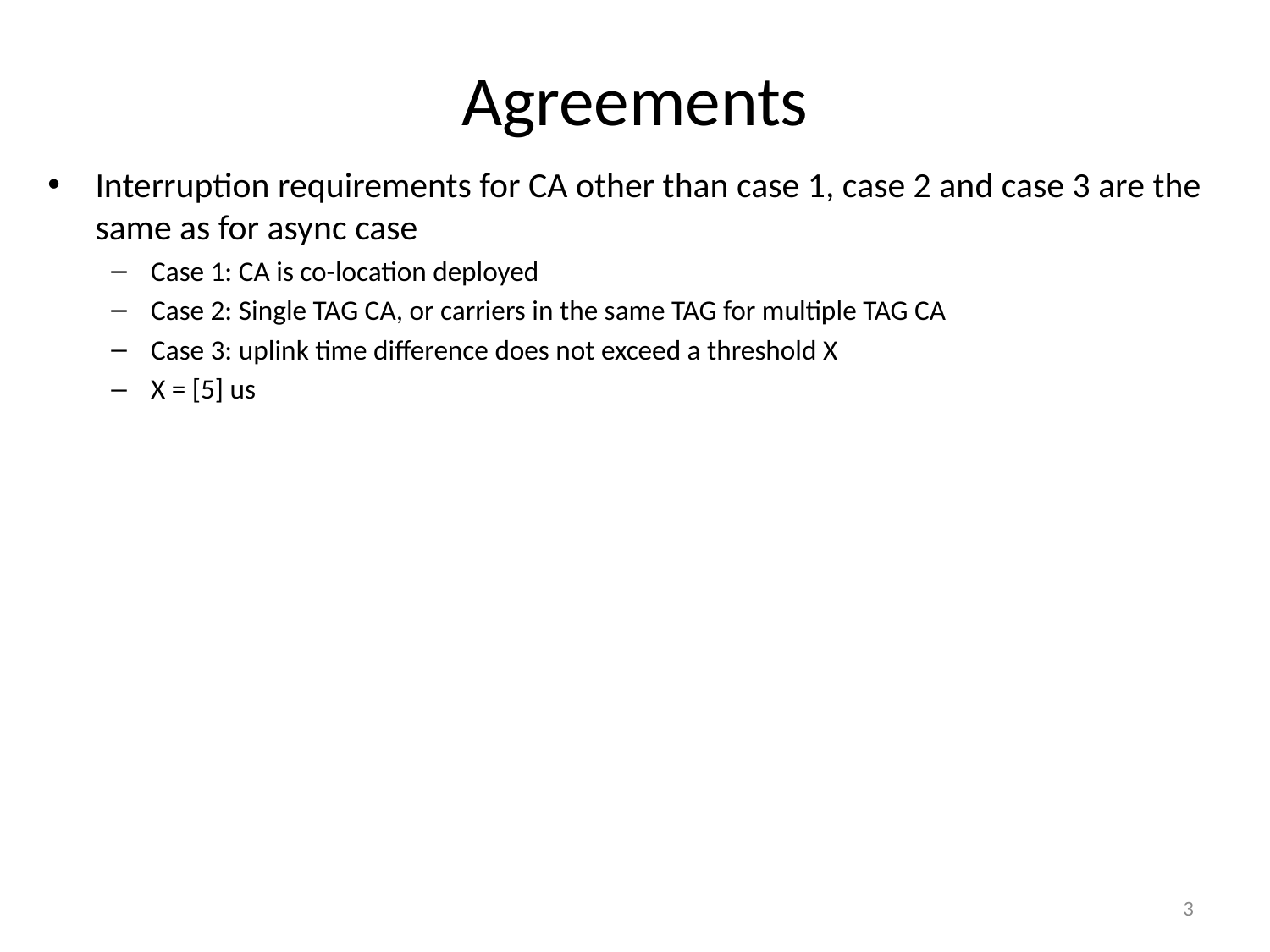

# Agreements
Interruption requirements for CA other than case 1, case 2 and case 3 are the same as for async case
Case 1: CA is co-location deployed
Case 2: Single TAG CA, or carriers in the same TAG for multiple TAG CA
Case 3: uplink time difference does not exceed a threshold X
X = [5] us

3